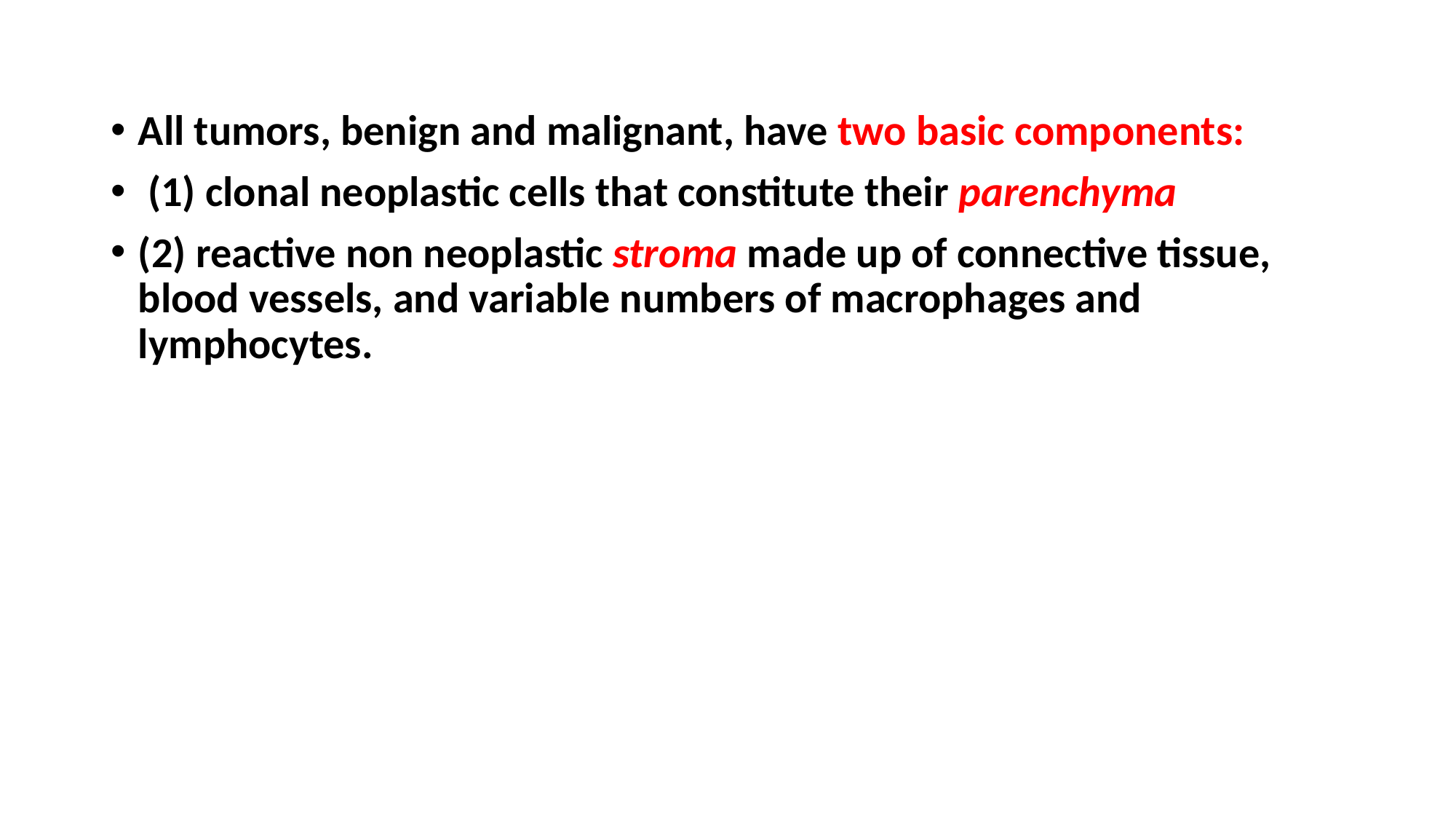

All tumors, benign and malignant, have two basic components:
 (1) clonal neoplastic cells that constitute their parenchyma
(2) reactive non neoplastic stroma made up of connective tissue, blood vessels, and variable numbers of macrophages and lymphocytes.